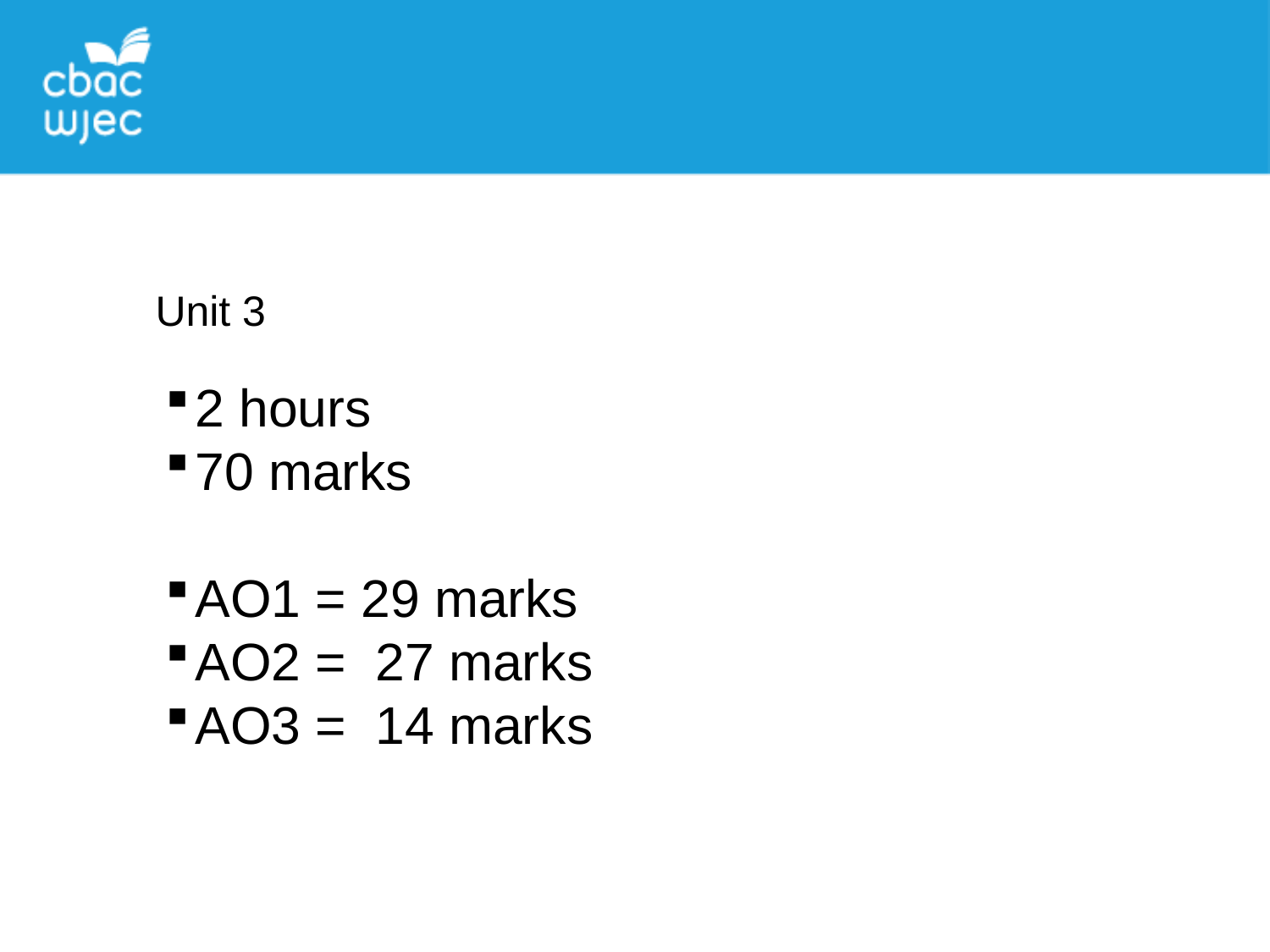

Unit 3
2 hours
70 marks

AO1 = 29 marks
AO2 =  27 marks
AO3 =  14 marks